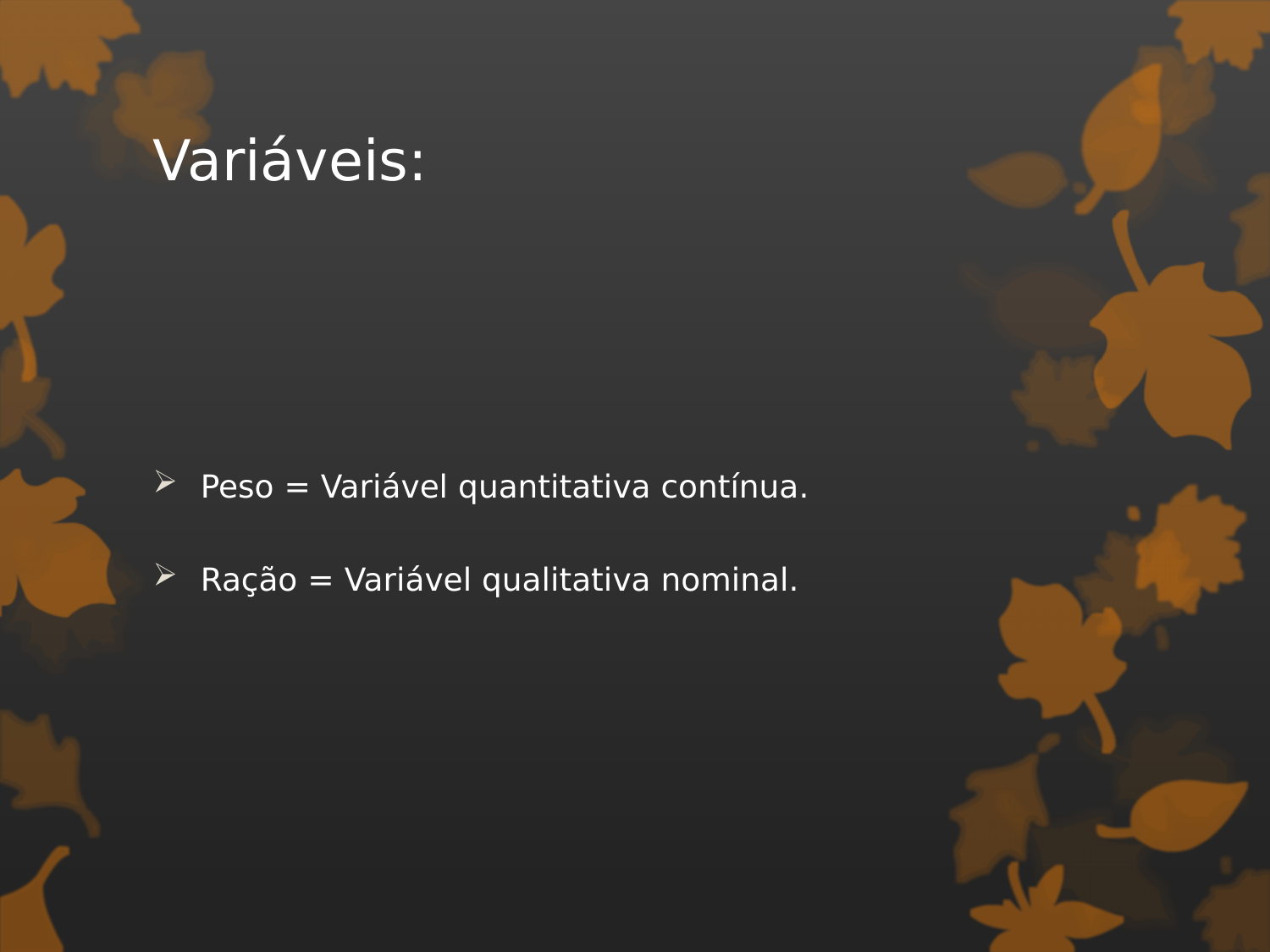

# Variáveis:
Peso = Variável quantitativa contínua.
Ração = Variável qualitativa nominal.